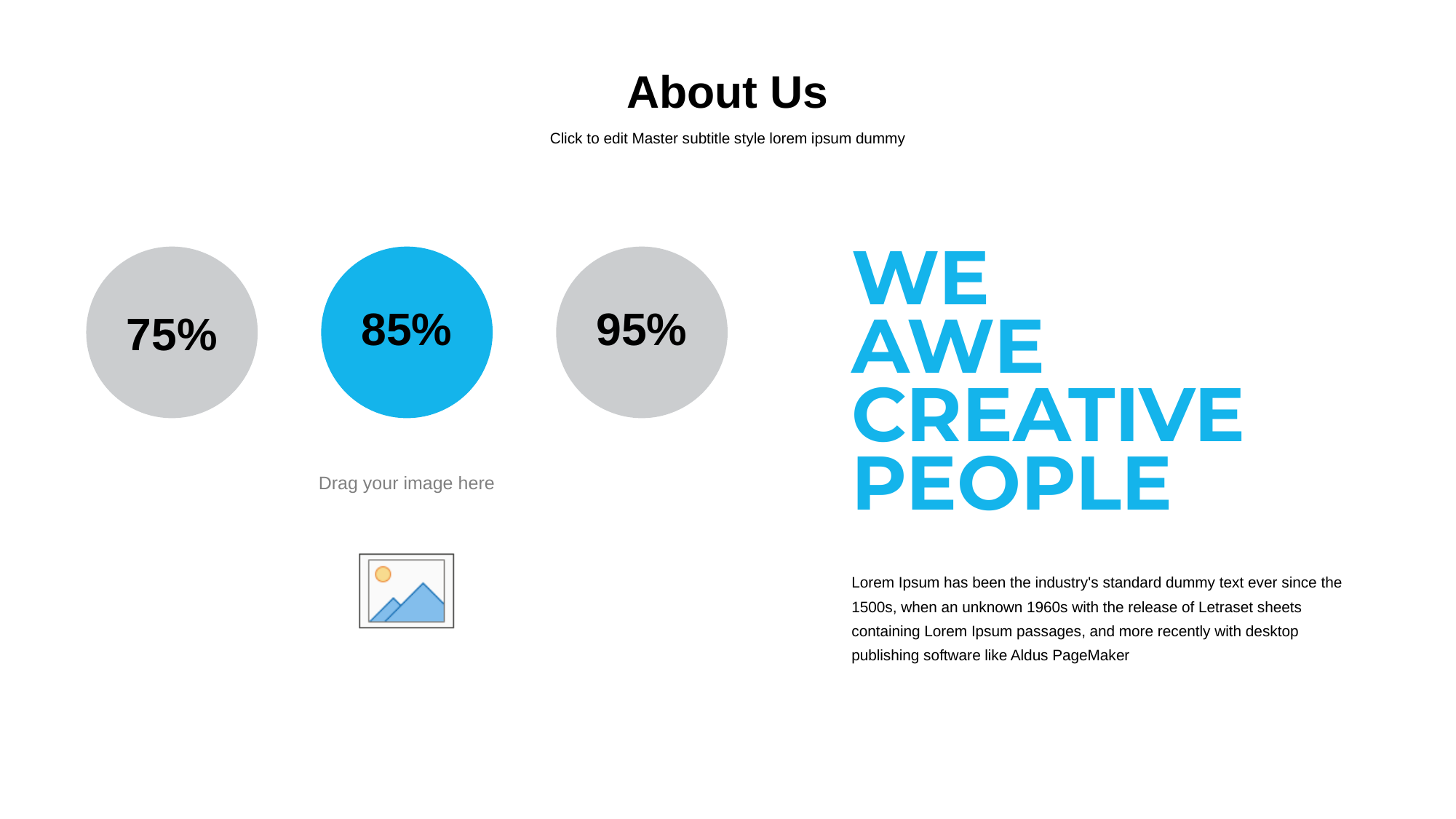

# About Us
Click to edit Master subtitle style lorem ipsum dummy

85%
95%
75%
WE
AWE
CREATIVE
PEOPLE

Lorem Ipsum has been the industry's standard dummy text ever since the 1500s, when an unknown 1960s with the release of Letraset sheets containing Lorem Ipsum passages, and more recently with desktop publishing software like Aldus PageMaker